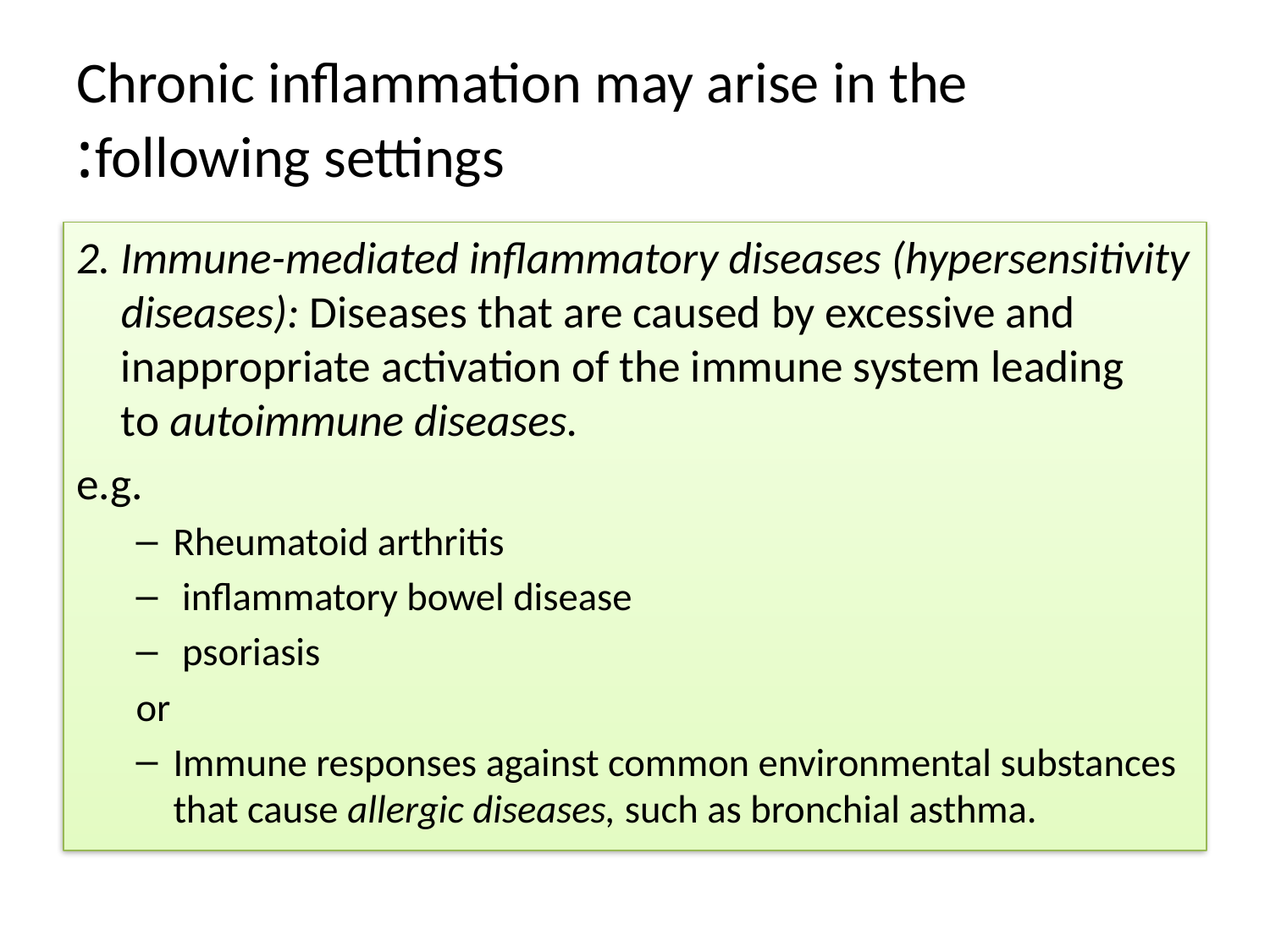

# Chronic inflammation may arise in the following settings:
2. Immune-mediated inflammatory diseases (hypersensitivity diseases): Diseases that are caused by excessive and inappropriate activation of the immune system leading to autoimmune diseases.
e.g.
Rheumatoid arthritis
 inflammatory bowel disease
 psoriasis
or
Immune responses against common environmental substances that cause allergic diseases, such as bronchial asthma.